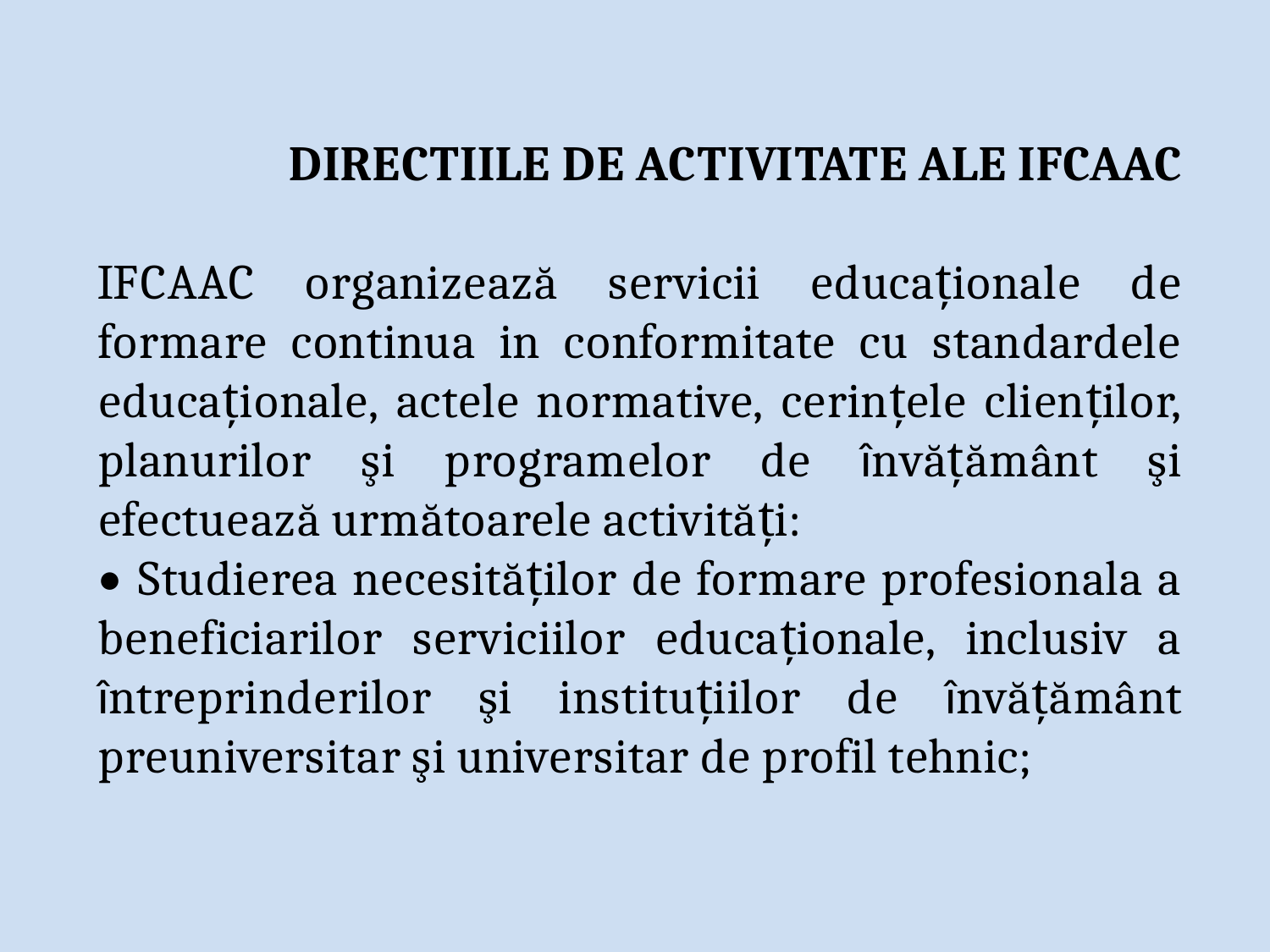

DIRECTIILE DE ACTIVITATE ALE IFCAAC

IFCAAC organizează servicii educaționale de formare continua in conformitate cu standardele educaționale, actele normative, cerințele clienților, planurilor şi programelor de învățământ şi efectuează următoarele activități:
• Studierea necesităților de formare profesionala a beneficiarilor serviciilor educaționale, inclusiv a întreprinderilor şi instituțiilor de învățământ preuniversitar şi universitar de profil tehnic;